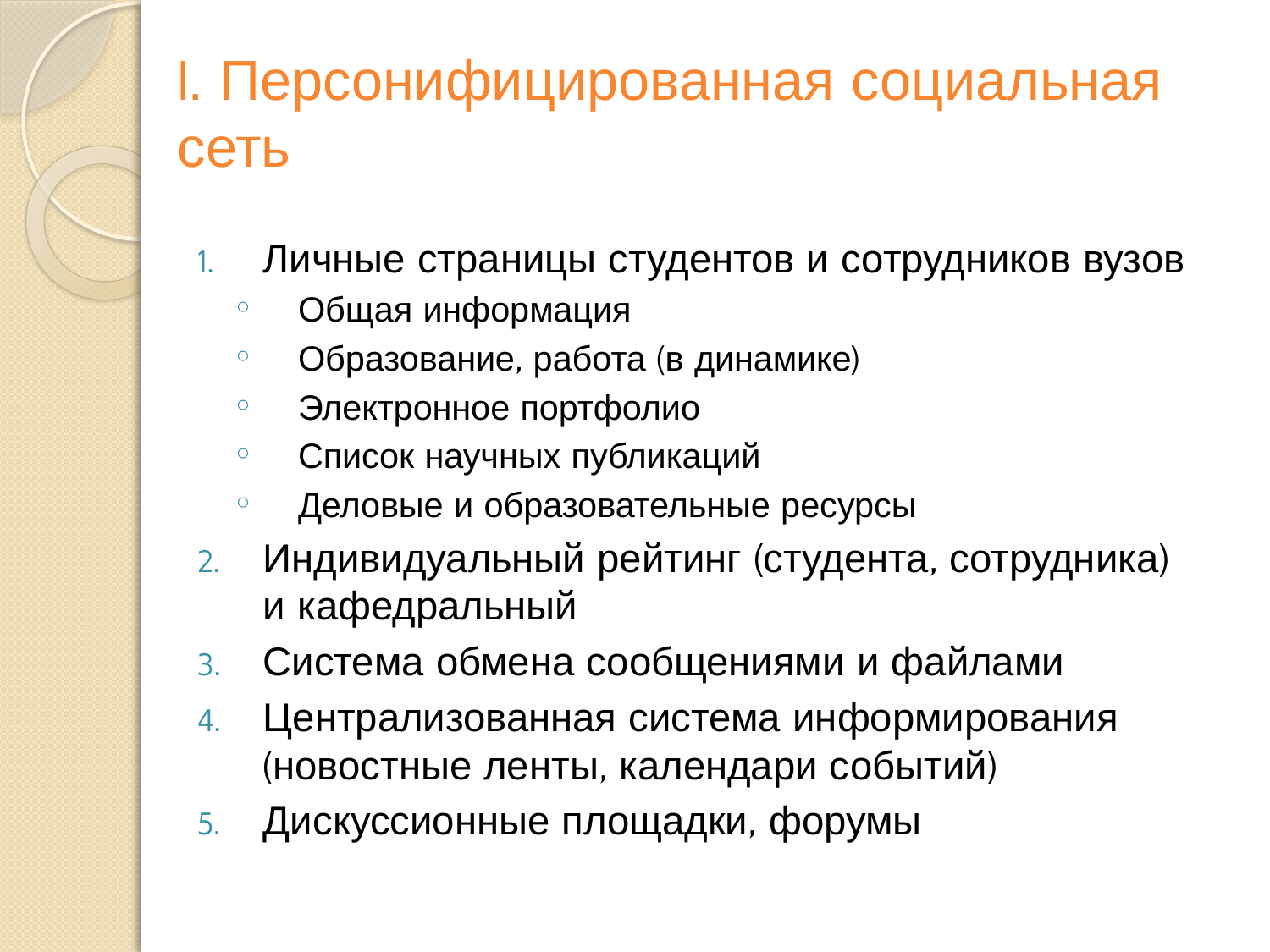

# I. Персонифицированная социальная сеть
Личные страницы студентов и сотрудников вузов
Общая информация
Образование, работа (в динамике)
Электронное портфолио
Список научных публикаций
Деловые и образовательные ресурсы
Индивидуальный рейтинг (студента, сотрудника) и кафедральный
Система обмена сообщениями и файлами
Централизованная система информирования (новостные ленты, календари событий)
Дискуссионные площадки, форумы